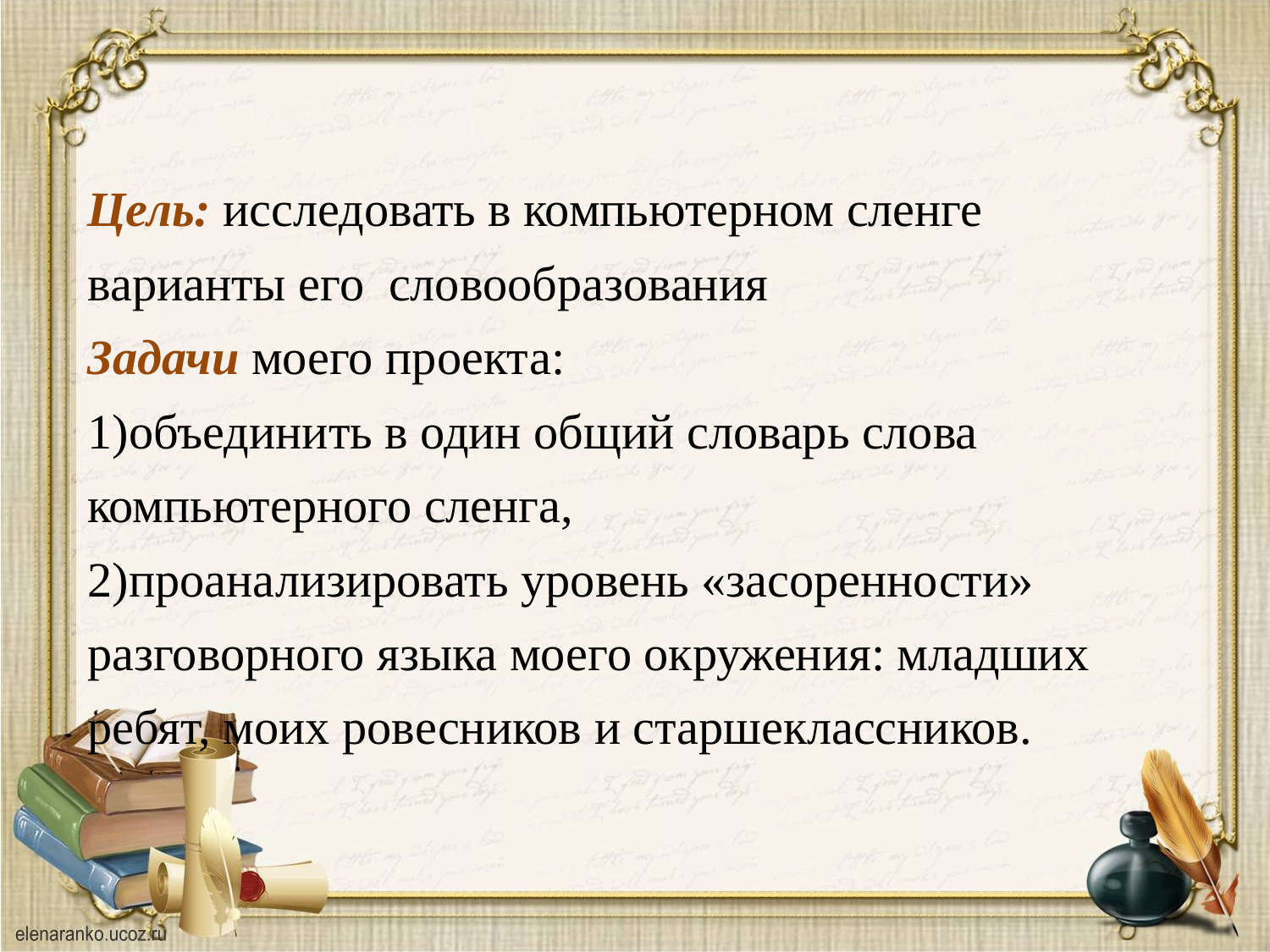

Цель: исследовать в компьютерном сленге варианты его  словообразования
Задачи моего проекта:
1)объединить в один общий словарь слова компьютерного сленга,
2)проанализировать уровень «засоренности» разговорного языка моего окружения: младших ребят, моих ровесников и старшеклассников.